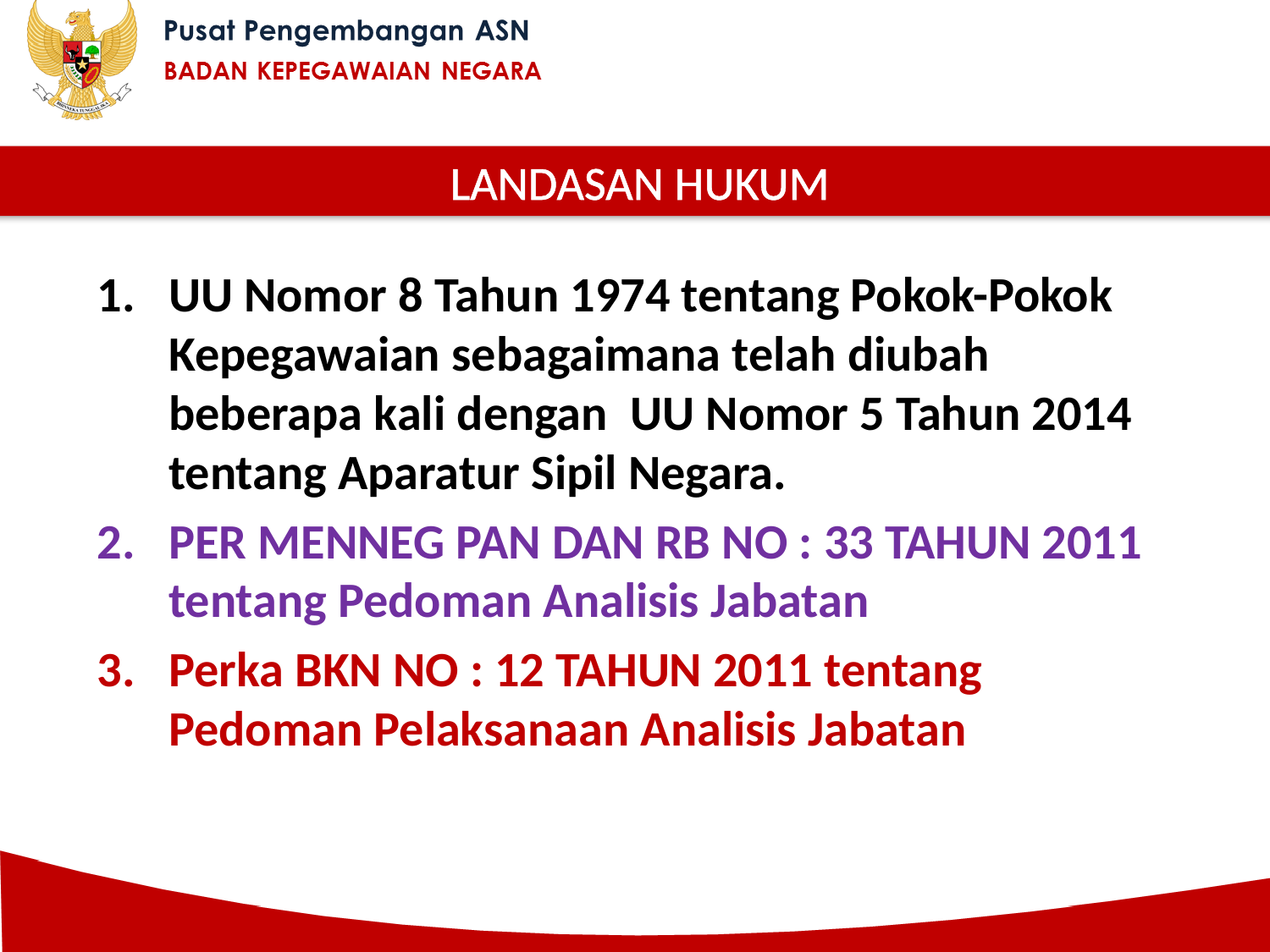

LANDASAN HUKUM
UU Nomor 8 Tahun 1974 tentang Pokok-Pokok Kepegawaian sebagaimana telah diubah beberapa kali dengan  UU Nomor 5 Tahun 2014 tentang Aparatur Sipil Negara.
PER MENNEG PAN DAN RB NO : 33 TAHUN 2011 tentang Pedoman Analisis Jabatan
Perka BKN NO : 12 TAHUN 2011 tentang Pedoman Pelaksanaan Analisis Jabatan